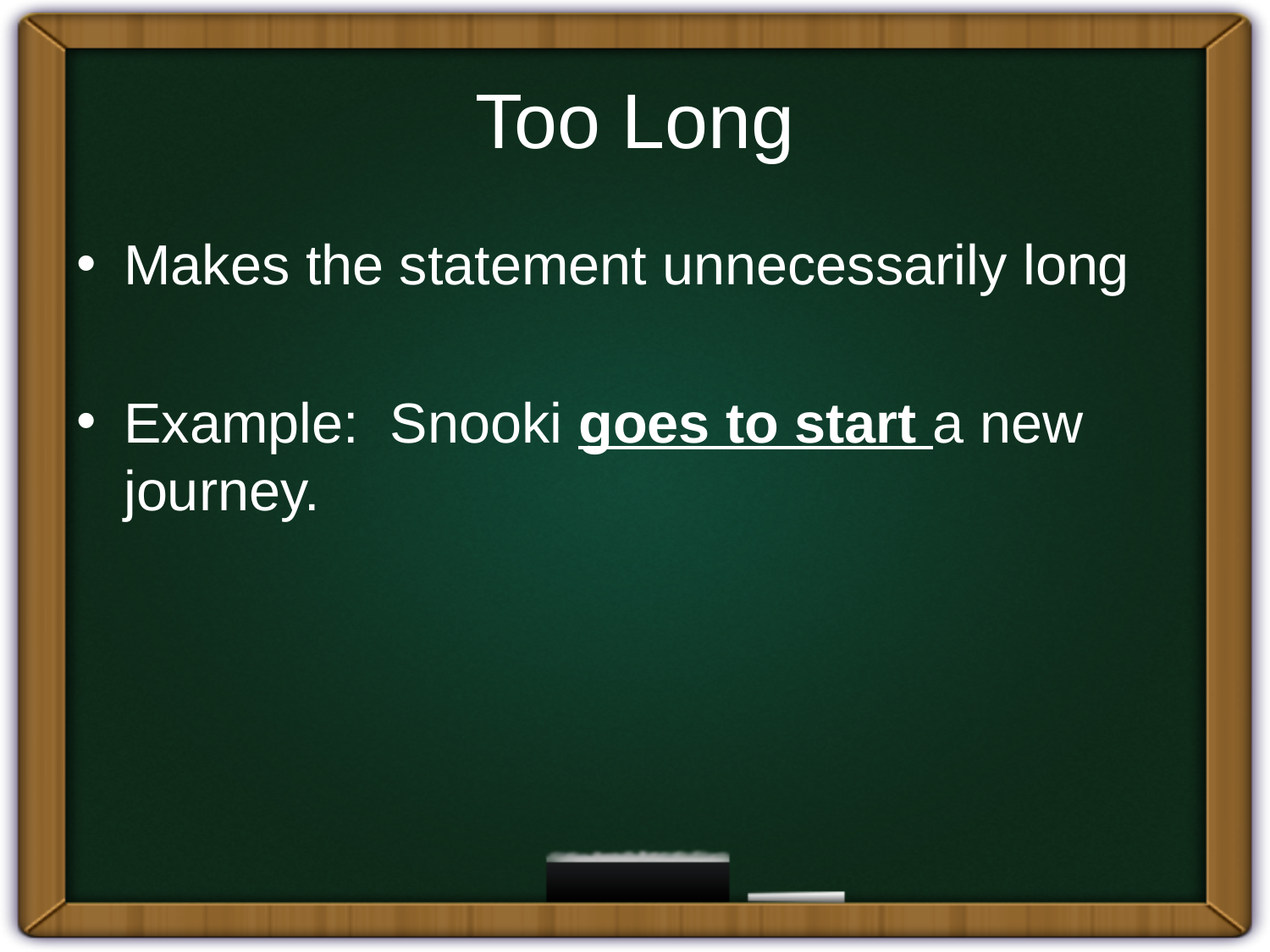

# Too Long
Makes the statement unnecessarily long

Example:  Snooki goes to start a new journey.